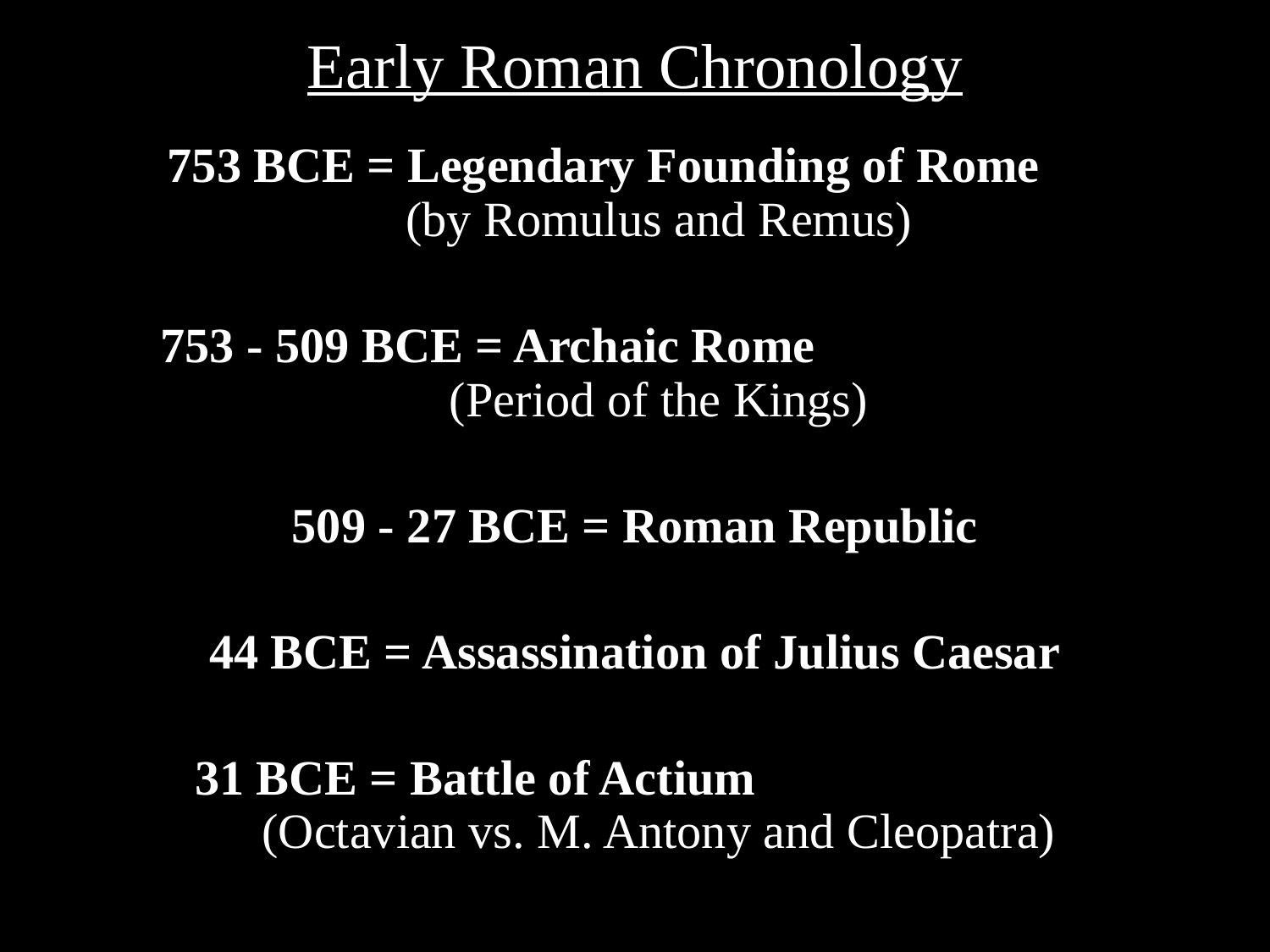

# Early Roman Chronology
	753 BCE = Legendary Founding of Rome          (by Romulus and Remus)

753 - 509 BCE = Archaic Rome                         (Period of the Kings)

509 - 27 BCE = Roman Republic

44 BCE = Assassination of Julius Caesar

31 BCE = Battle of Actium                           (Octavian vs. M. Antony and Cleopatra)